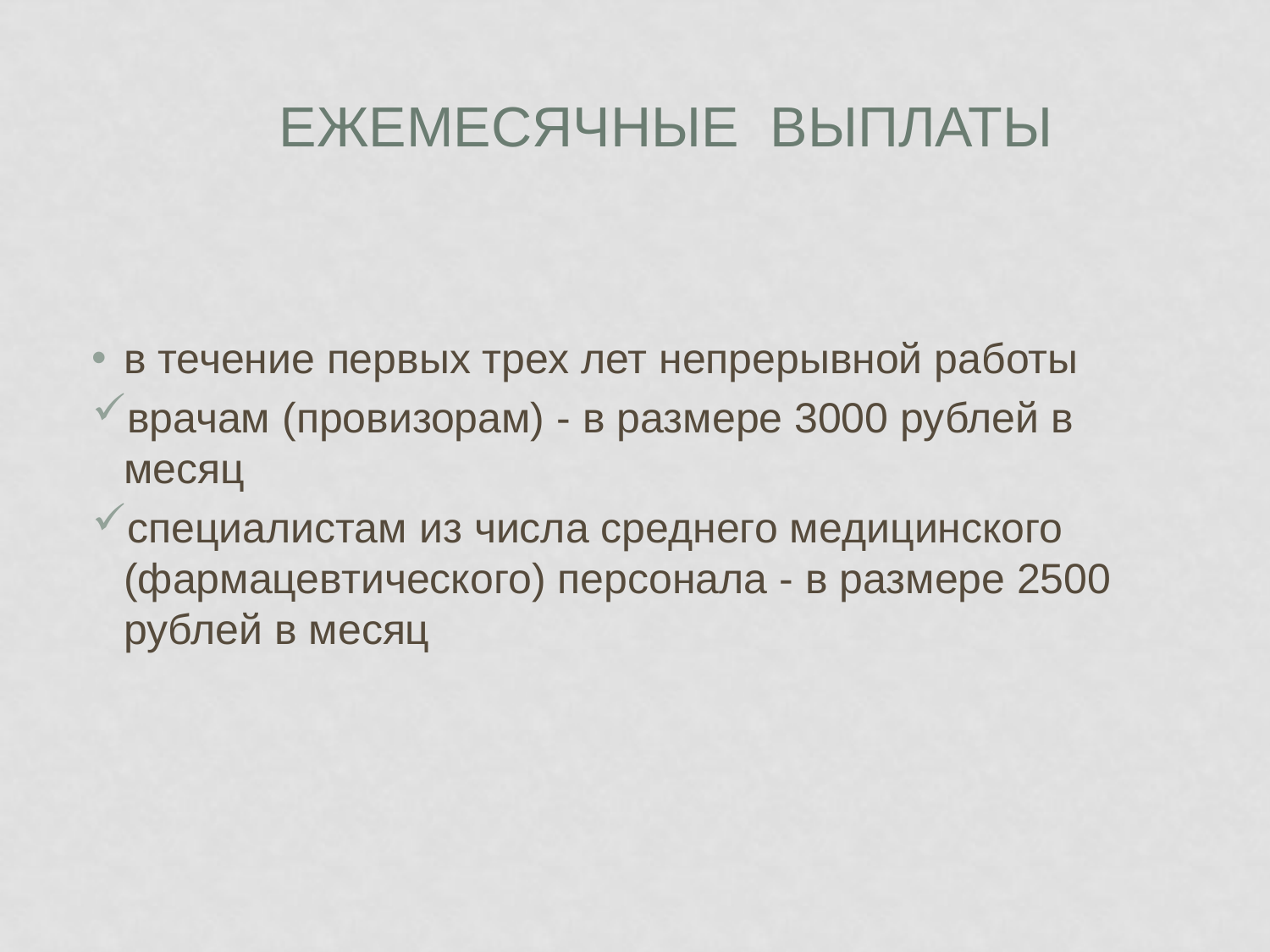

# Ежемесячные  выплаты

в течение первых трех лет непрерывной работы
врачам (провизорам) - в размере 3000 рублей в месяц
специалистам из числа среднего медицинского (фармацевтического) персонала - в размере 2500 рублей в месяц